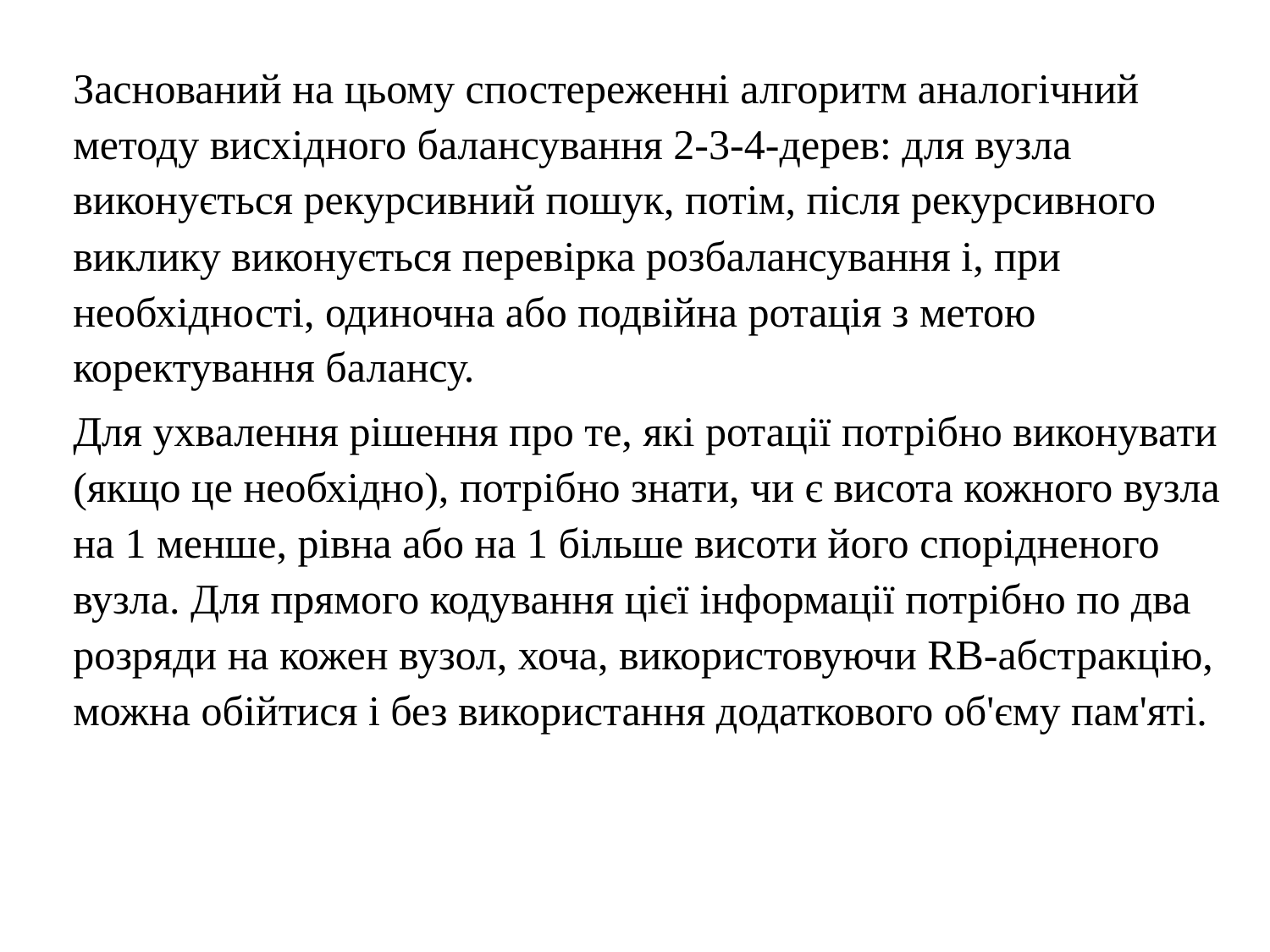

Заснований на цьому спостереженні алгоритм аналогічний методу висхідного балансування 2-3-4-дерев: для вузла виконується рекурсивний пошук, потім, після рекурсивного виклику виконується перевірка розбалансування і, при необхідності, одиночна або подвійна ротація з метою коректування балансу.
	Для ухвалення рішення про те, які ротації потрібно виконувати (якщо це необхідно), потрібно знати, чи є висота кожного вузла на 1 менше, рівна або на 1 більше висоти його спорідненого вузла. Для прямого кодування цієї інформації потрібно по два розряди на кожен вузол, хоча, використовуючи RB-абстракцію, можна обійтися і без використання додаткового об'єму пам'яті.